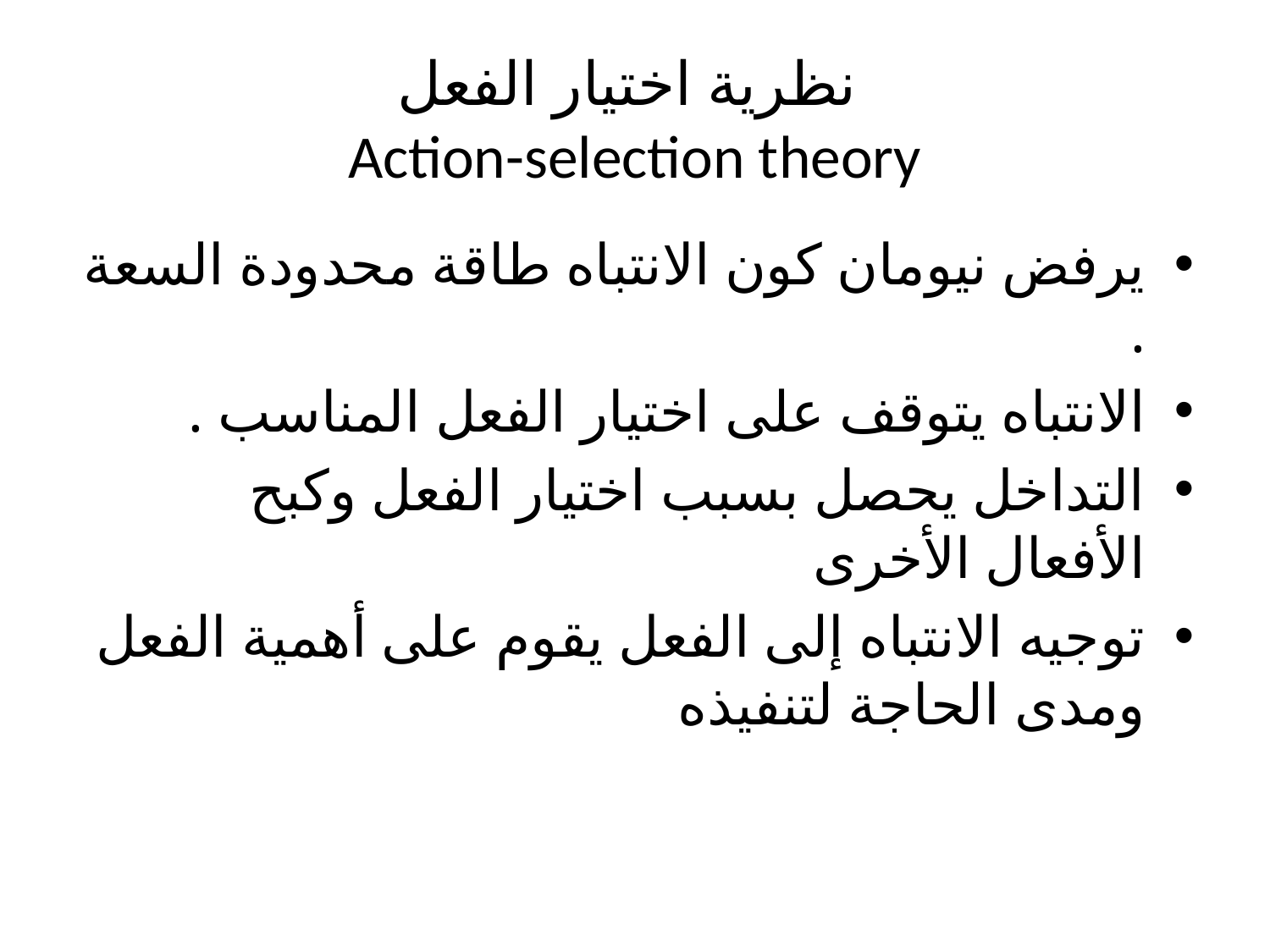

# نظرية اختيار الفعل Action-selection theory
يرفض نيومان كون الانتباه طاقة محدودة السعة .
الانتباه يتوقف على اختيار الفعل المناسب .
التداخل يحصل بسبب اختيار الفعل وكبح الأفعال الأخرى
توجيه الانتباه إلى الفعل يقوم على أهمية الفعل ومدى الحاجة لتنفيذه